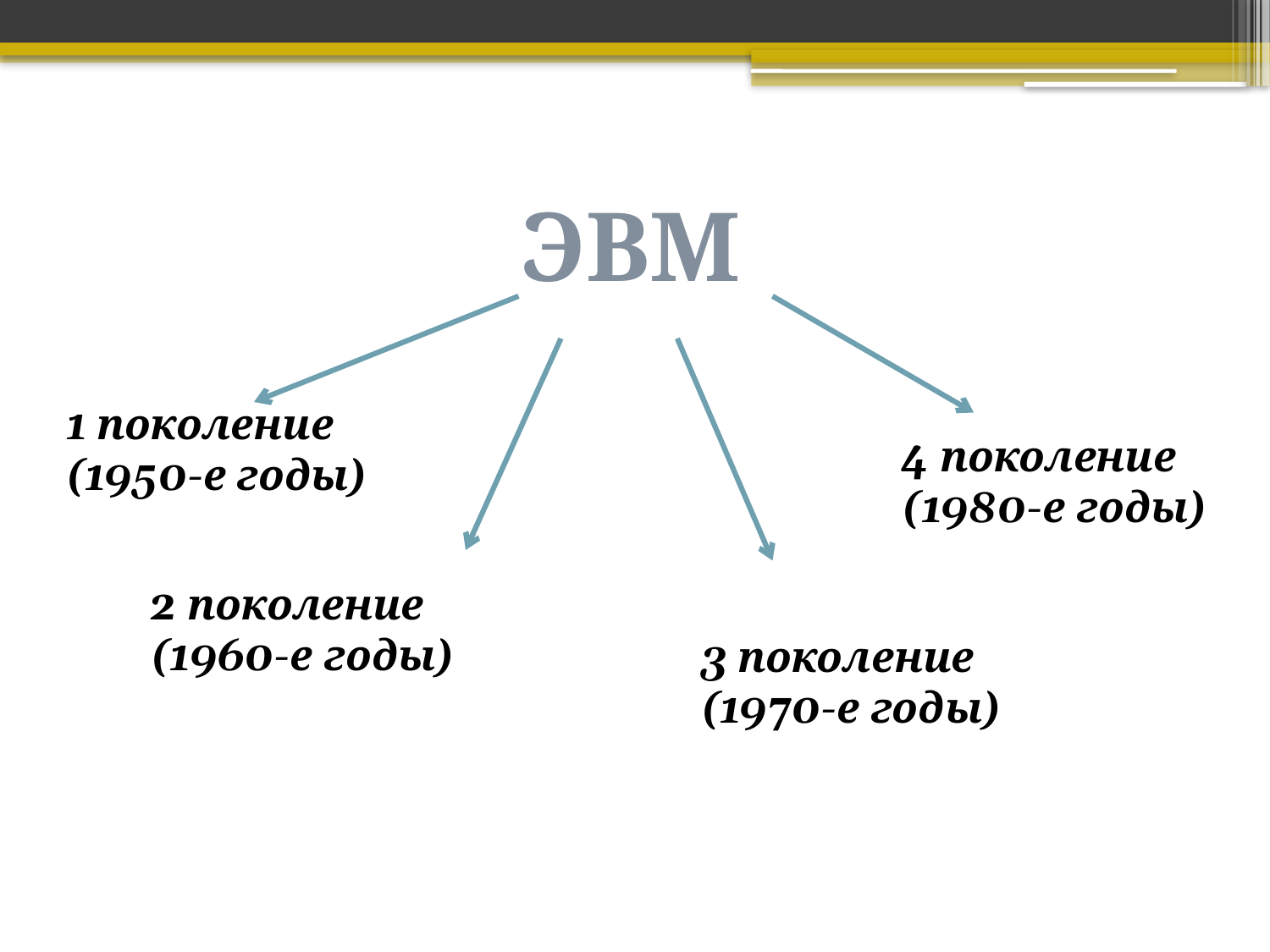

ЭВМ
1 поколение
(1950-е годы)

4 поколение
(1980-е годы)
2 поколение
(1960-е годы)
3 поколение
(1970-е годы)